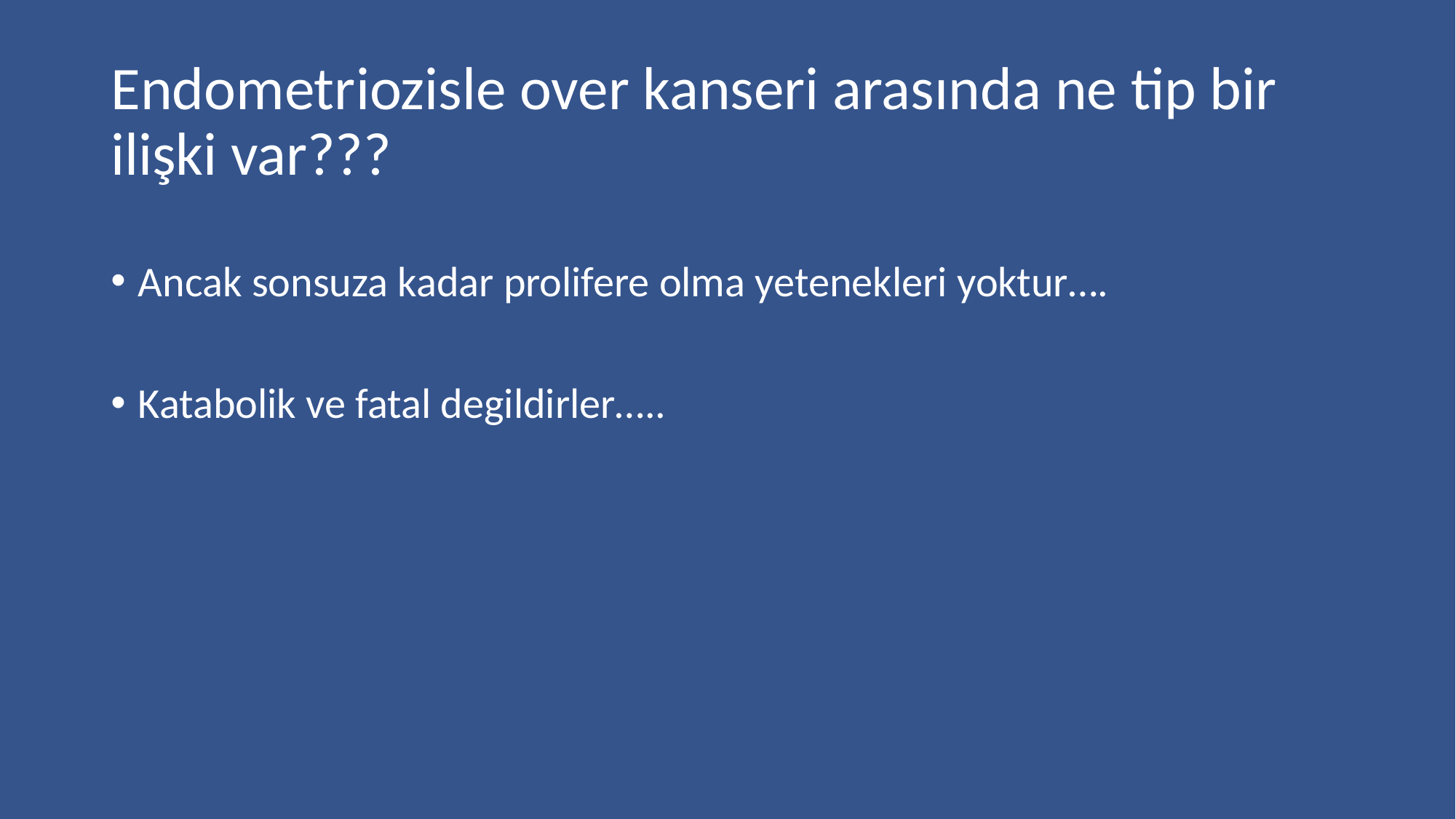

# Endometriozisle over kanseri arasında ne tip bir ilişki var???
Ancak sonsuza kadar prolifere olma yetenekleri yoktur….

Katabolik ve fatal degildirler…..